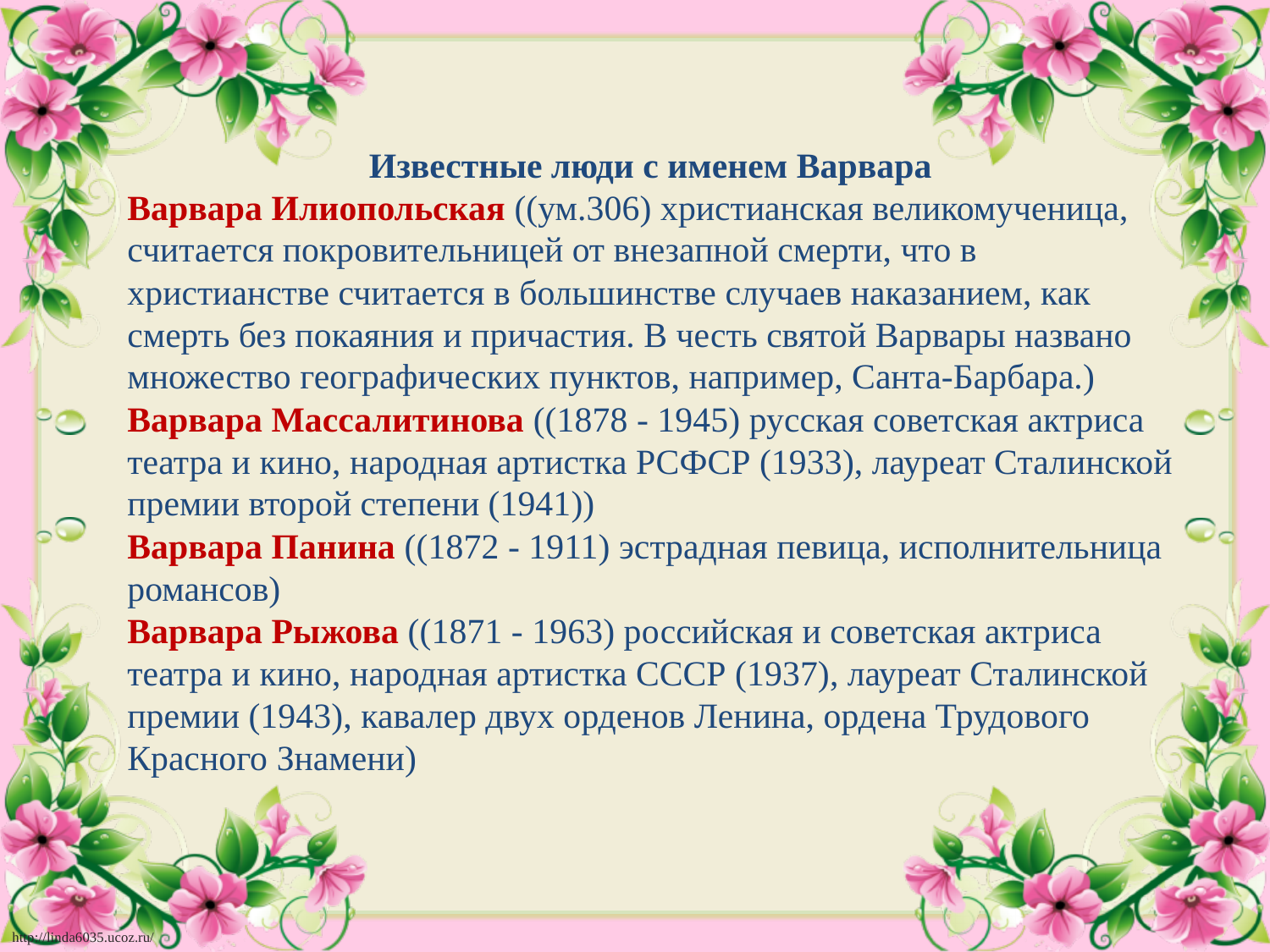

Известные люди с именем Варвара
Варвара Илиопольская ((ум.306) христианская великомученица, считается покровительницей от внезапной смерти, что в христианстве считается в большинстве случаев наказанием, как смерть без покаяния и причастия. В честь святой Варвары названо множество географических пунктов, например, Санта-Барбара.)
Варвара Массалитинова ((1878 - 1945) русская советская актриса театра и кино, народная артистка РСФСР (1933), лауреат Сталинской премии второй степени (1941))
Варвара Панина ((1872 - 1911) эстрадная певица, исполнительница романсов)
Варвара Рыжова ((1871 - 1963) российская и советская актриса театра и кино, народная артистка СССР (1937), лауреат Сталинской премии (1943), кавалер двух орденов Ленина, ордена Трудового Красного Знамени)